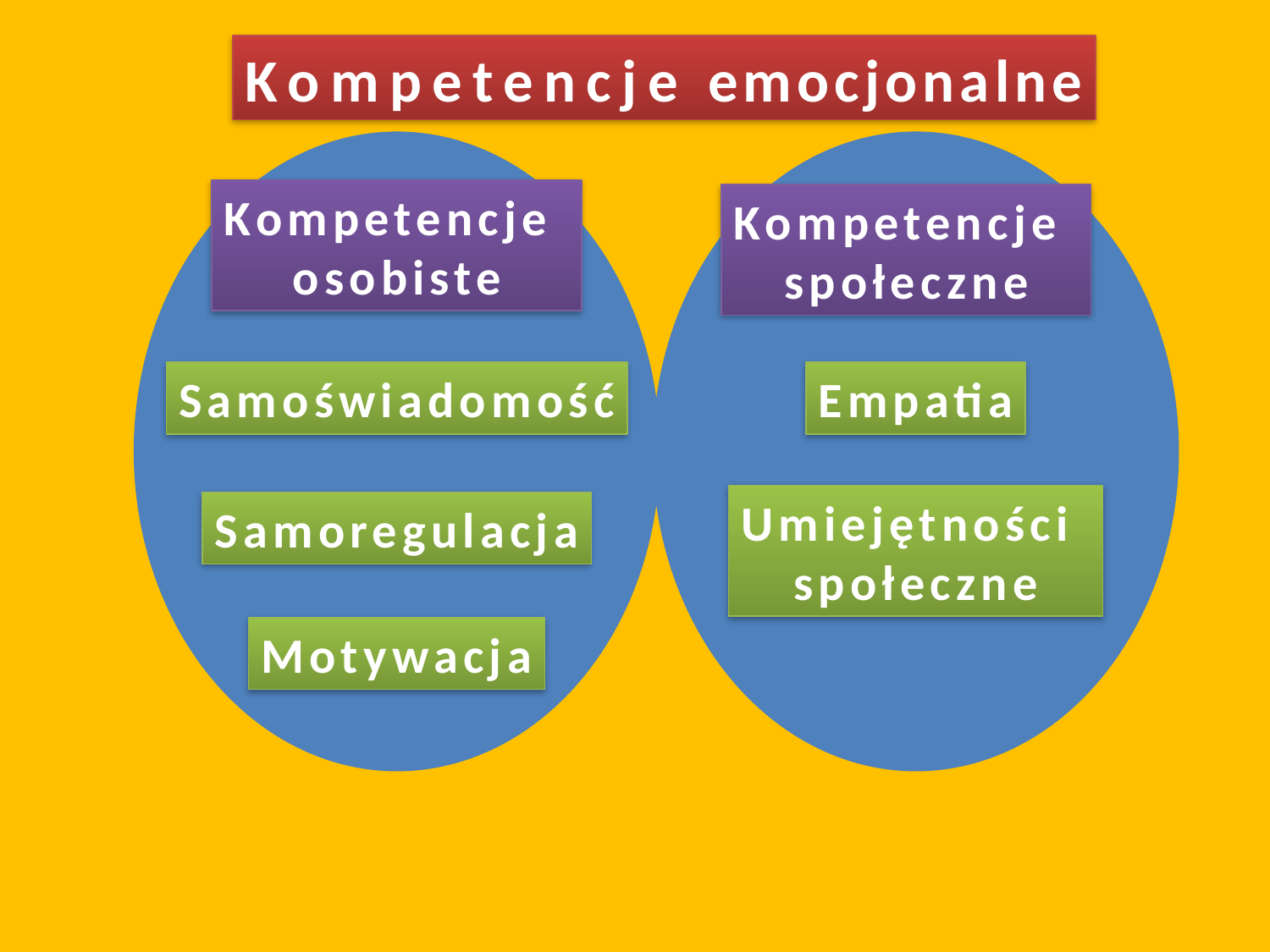

Kompetencje emocjonalne

Kompetencje
osobiste
Kompetencje
społeczne
Samoświadomość
Empatia
Umiejętności
społeczne
Samoregulacja
Motywacja